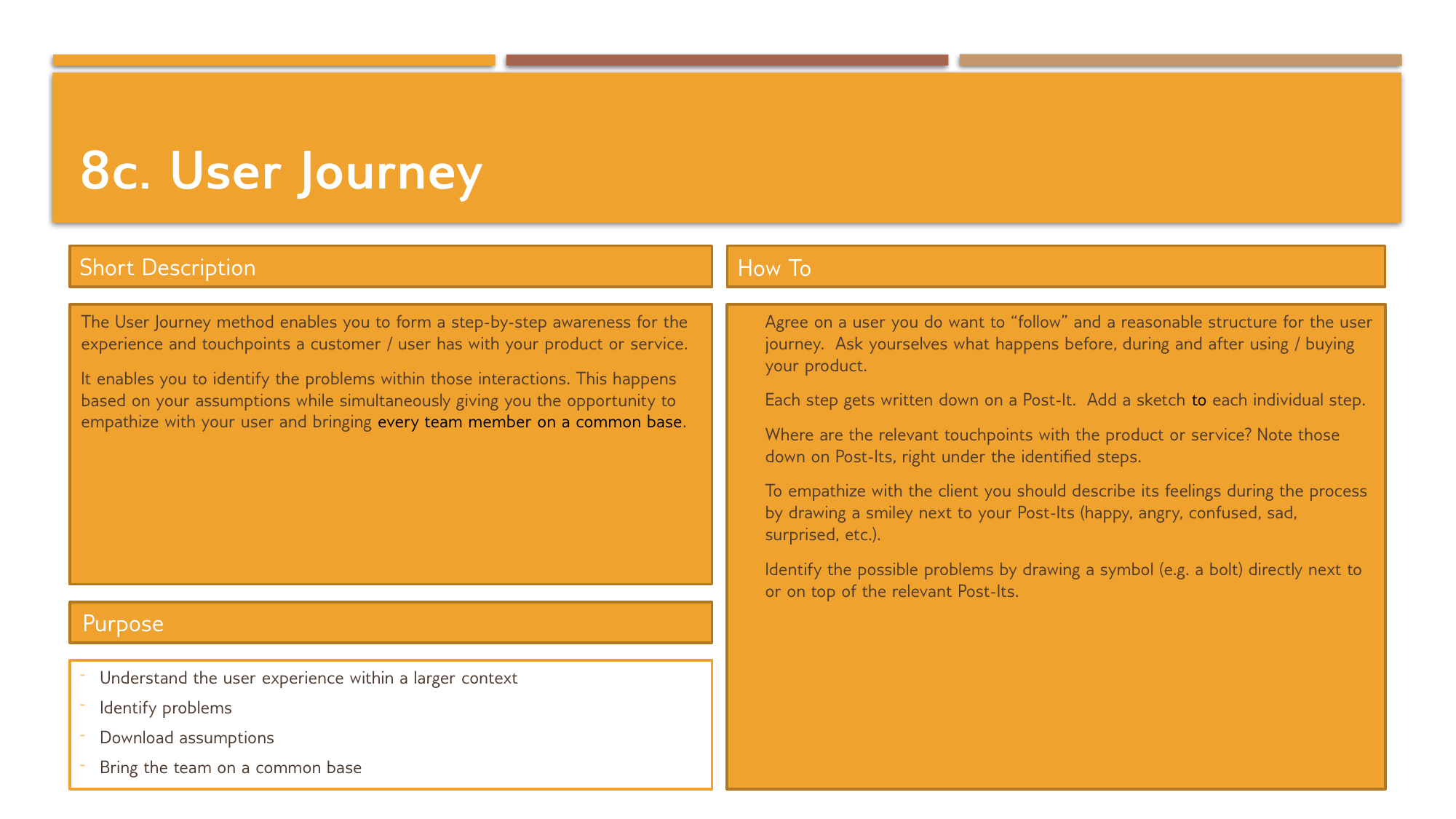

# 8c. User Journey
Short Description
How To
Agree on a user you do want to “follow” and a reasonable structure for the user journey.  Ask yourselves what happens before, during and after using / buying your product.
Each step gets written down on a Post-It.  Add a sketch to each individual step.
Where are the relevant touchpoints with the product or service? Note those down on Post-Its, right under the identified steps.
To empathize with the client you should describe its feelings during the process by drawing a smiley next to your Post-Its (happy, angry, confused, sad, surprised, etc.).
Identify the possible problems by drawing a symbol (e.g. a bolt) directly next to or on top of the relevant Post-Its.
The User Journey method enables you to form a step-by-step awareness for the experience and touchpoints a customer / user has with your product or service.
It enables you to identify the problems within those interactions. This happens based on your assumptions while simultaneously giving you the opportunity to empathize with your user and bringing every team member on a common base.
Purpose
Understand the user experience within a larger context
Identify problems
Download assumptions
Bring the team on a common base